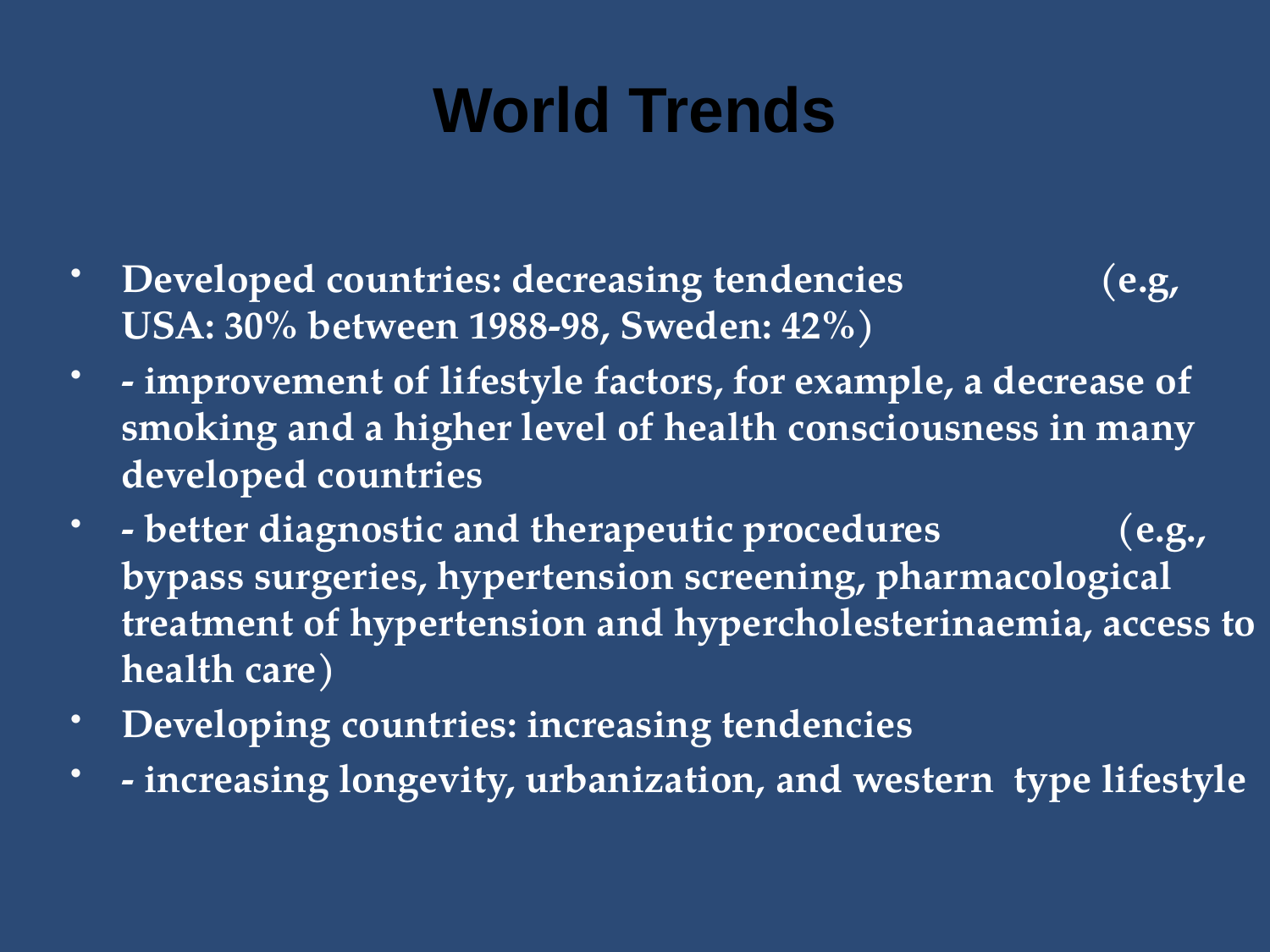

# World Trends
Developed countries: decreasing tendencies                    (e.g, USA: 30% between 1988-98, Sweden: 42%)
- improvement of lifestyle factors, for example, a decrease of smoking and a higher level of health consciousness in many developed countries
- better diagnostic and therapeutic procedures                  (e.g., bypass surgeries, hypertension screening, pharmacological treatment of hypertension and hypercholesterinaemia, access to health care)
Developing countries: increasing tendencies
- increasing longevity, urbanization, and western  type lifestyle